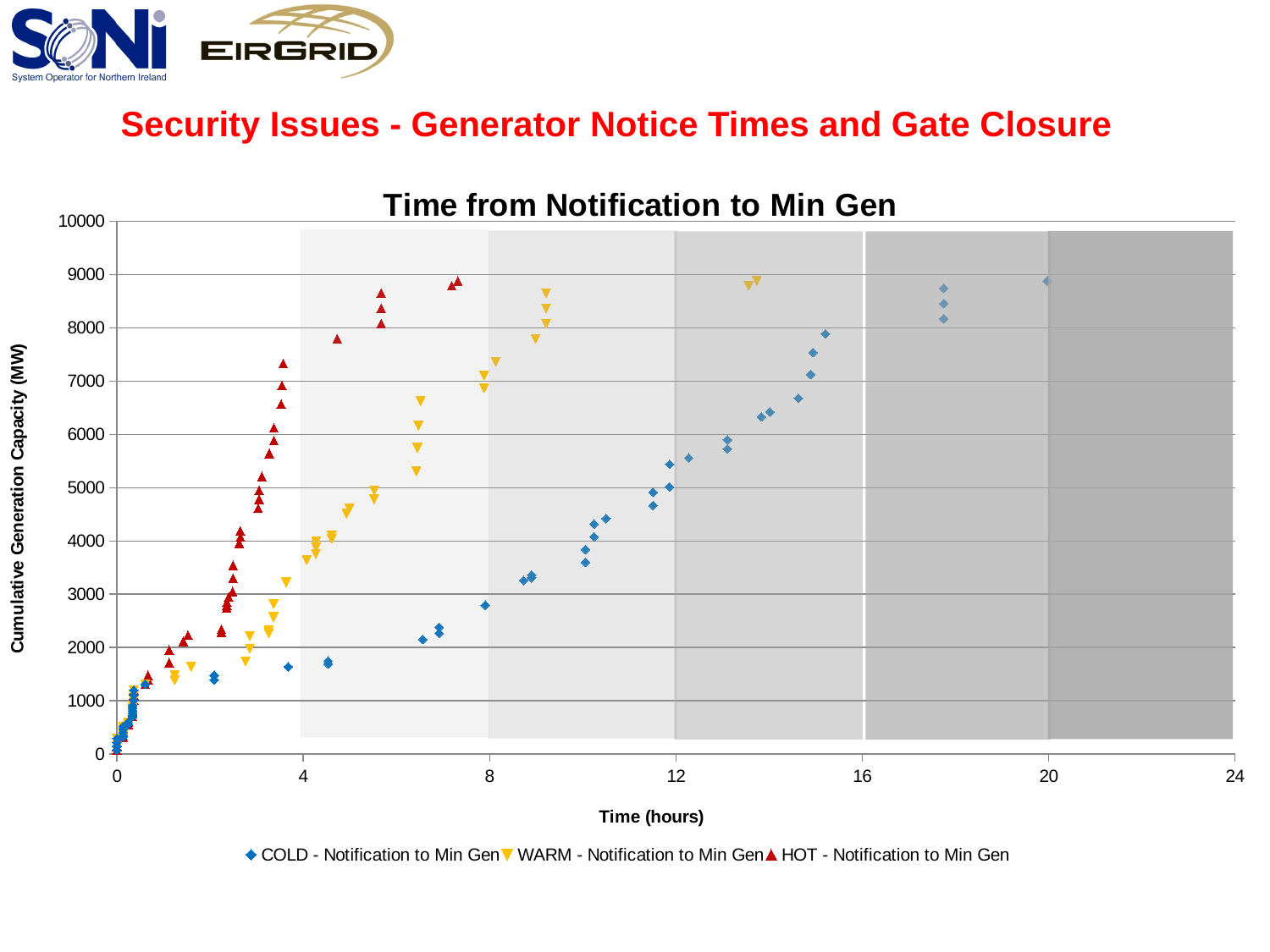

# Security Issues - Generator Notice Times and Gate Closure

### Chart: Time from Notification to Min Gen

| Category | HOT - Notification to Min Gen | COLD - Notification to Min Gen | WARM - Notification to Min Gen |
|---|---|---|---|